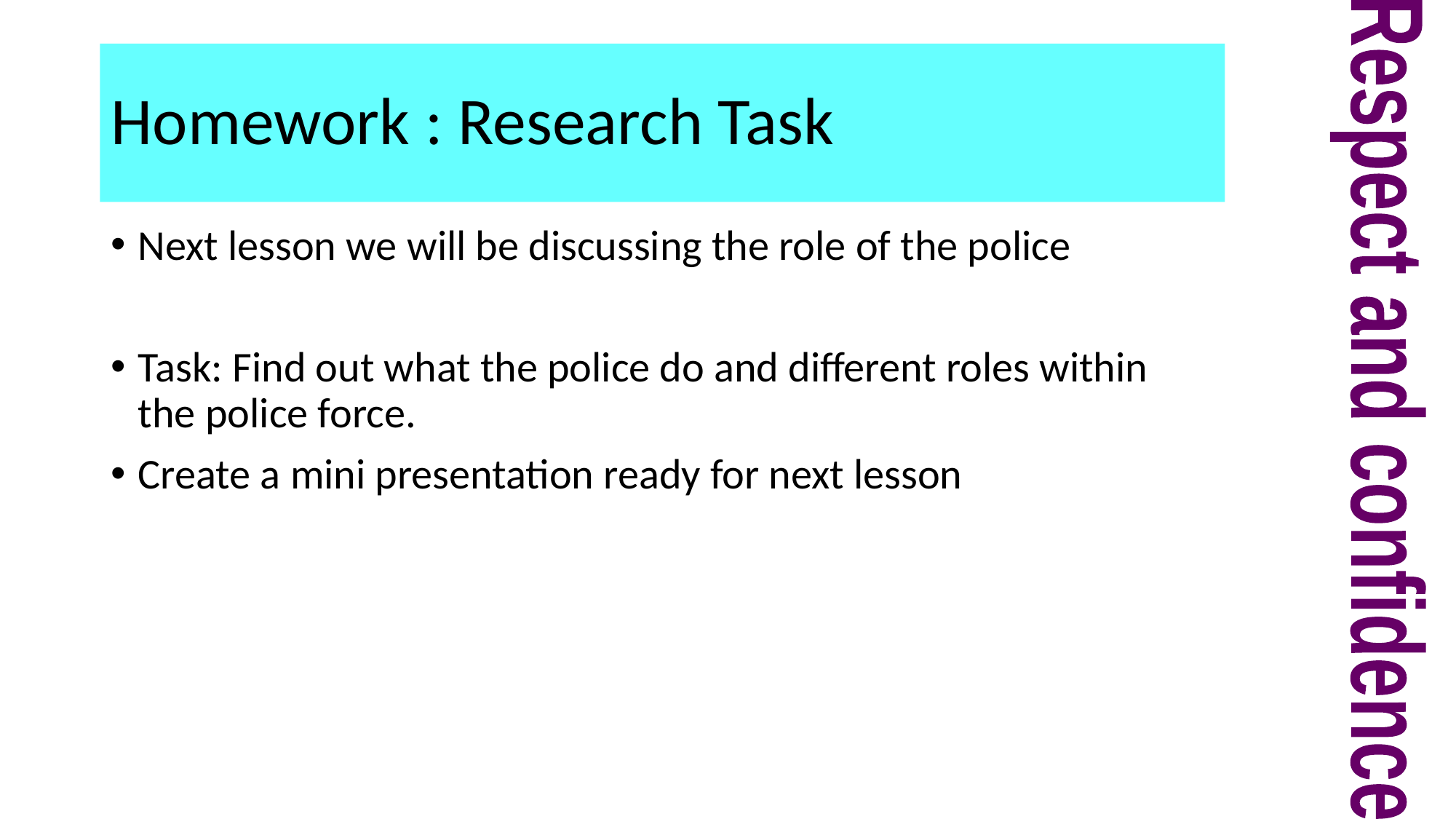

# Homework : Research Task
Next lesson we will be discussing the role of the police

Task: Find out what the police do and different roles within the police force.
Create a mini presentation ready for next lesson

Respect and confidence